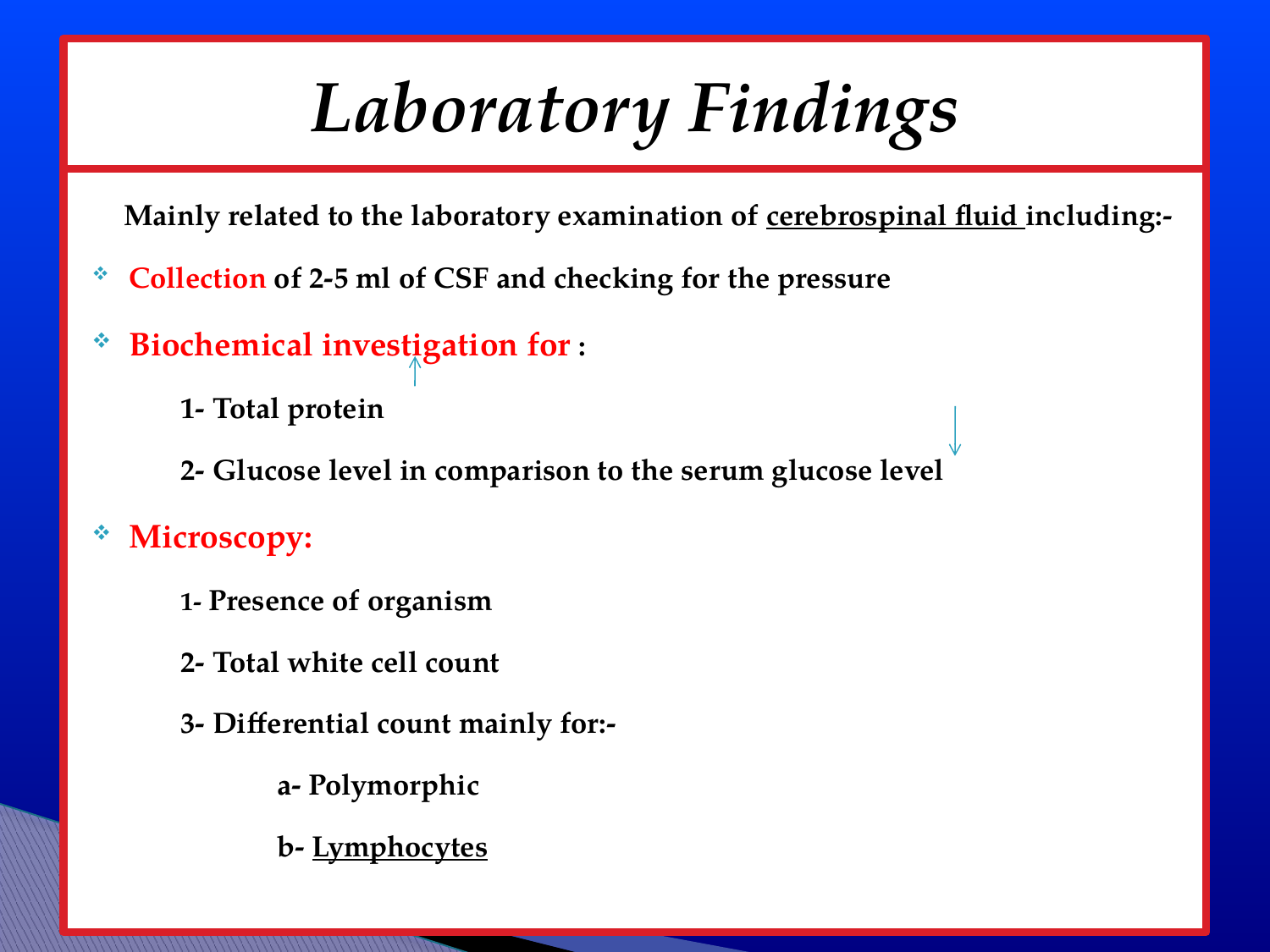

# Laboratory Findings
        Mainly related to the laboratory examination of cerebrospinal fluid including:-
Collection of 2-5 ml of CSF and checking for the pressure
Biochemical investigation for :
            1- Total protein
            2- Glucose level in comparison to the serum glucose level
Microscopy:
            1- Presence of organism
            2- Total white cell count
            3- Differential count mainly for:-
                         a- Polymorphic
                         b- Lymphocytes